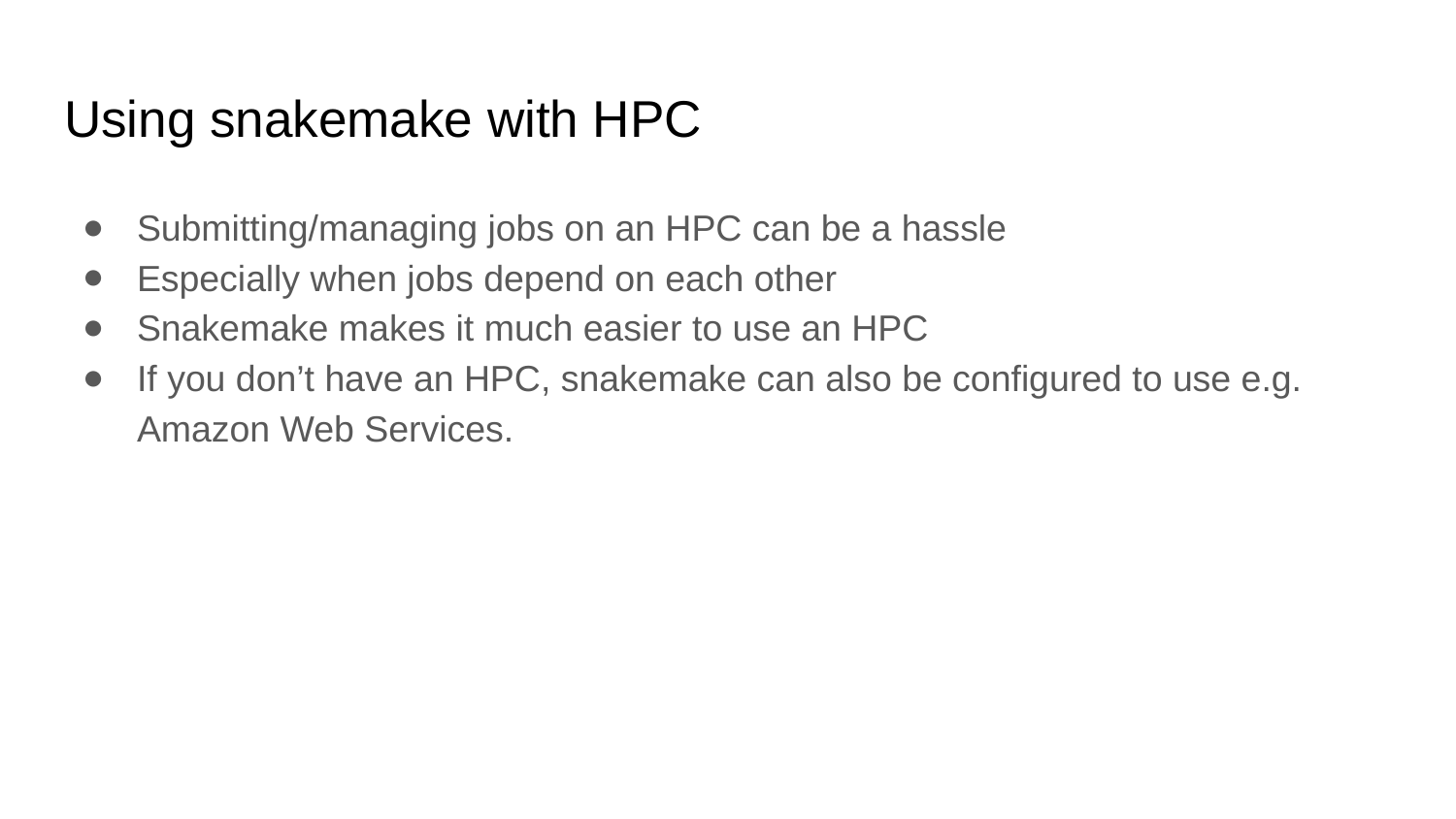

# Using snakemake with HPC
Submitting/managing jobs on an HPC can be a hassle
Especially when jobs depend on each other
Snakemake makes it much easier to use an HPC
If you don’t have an HPC, snakemake can also be configured to use e.g. Amazon Web Services.